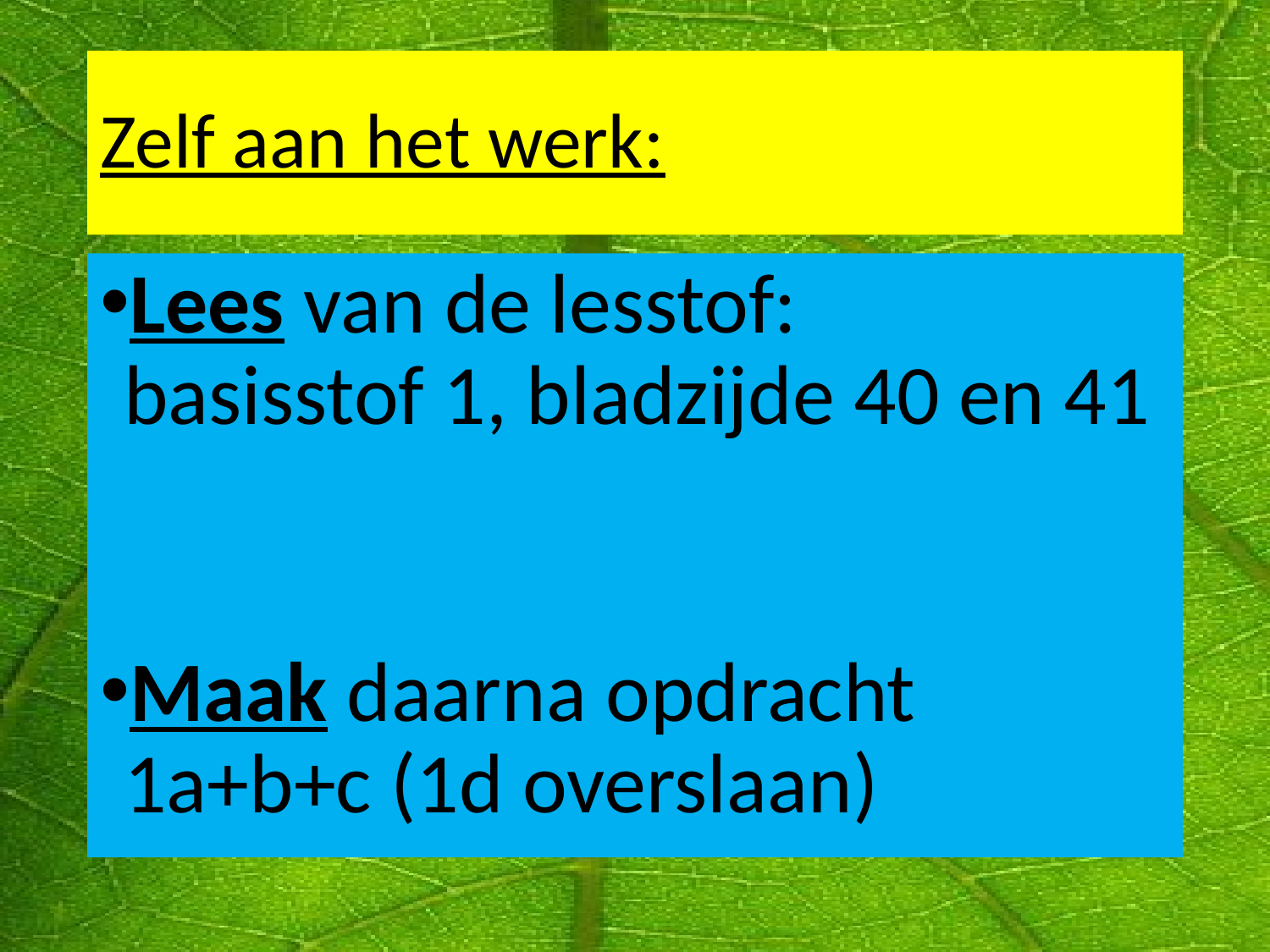

# Zelf aan het werk:
Lees van de lesstof:
basisstof 1, bladzijde 40 en 41
Maak daarna opdracht 1a+b+c (1d overslaan)